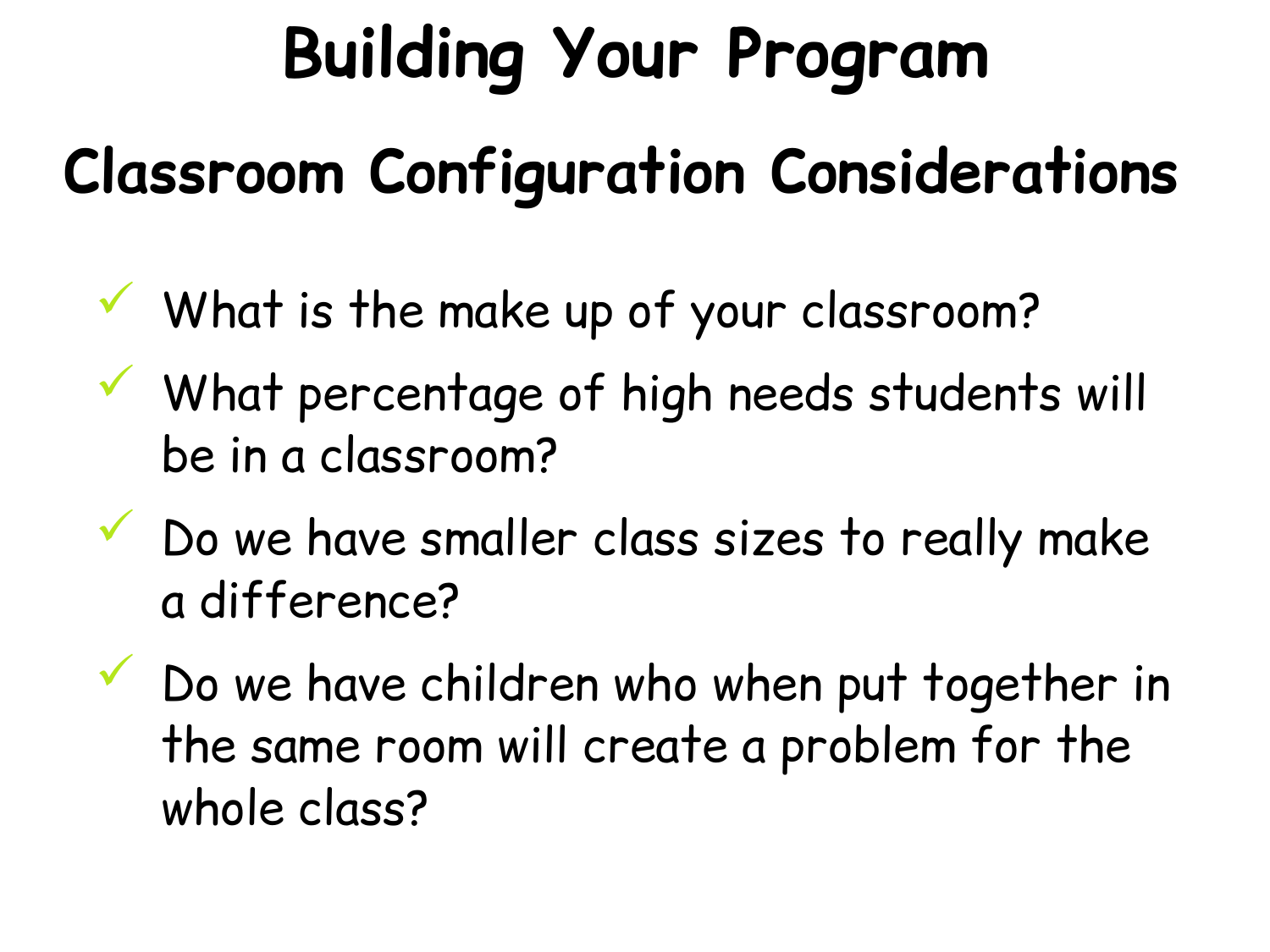

Building Your Program
  Classroom Configuration Considerations

What is the make up of your classroom?
What percentage of high needs students will be in a classroom?
Do we have smaller class sizes to really make a difference?
Do we have children who when put together in the same room will create a problem for the whole class?